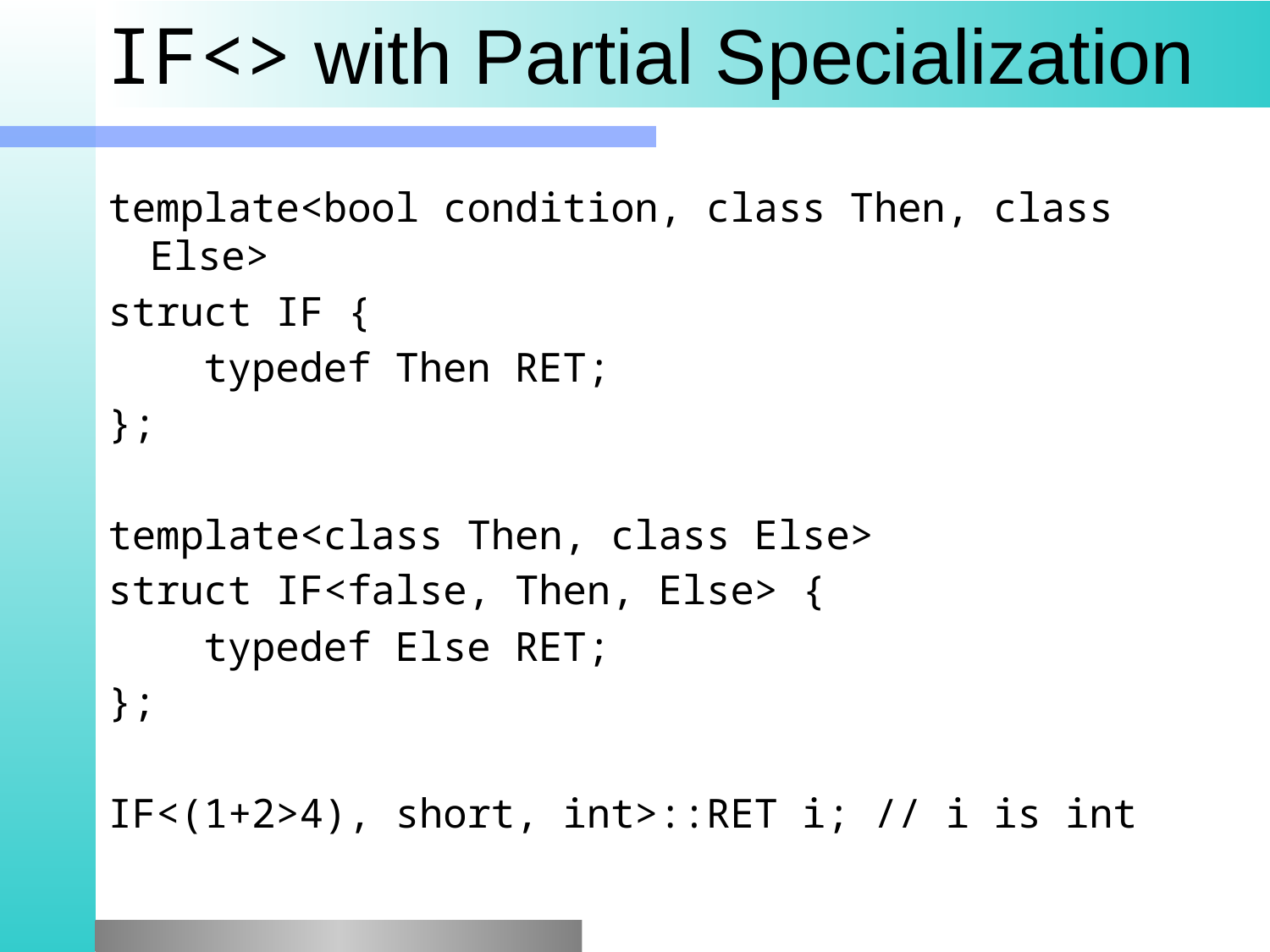

# IF<> with Partial Specialization
template<bool condition, class Then, class Else>
struct IF {
    typedef Then RET;
};

template<class Then, class Else>
struct IF<false, Then, Else> {
    typedef Else RET;
};

IF<(1+2>4), short, int>::RET i; // i is int